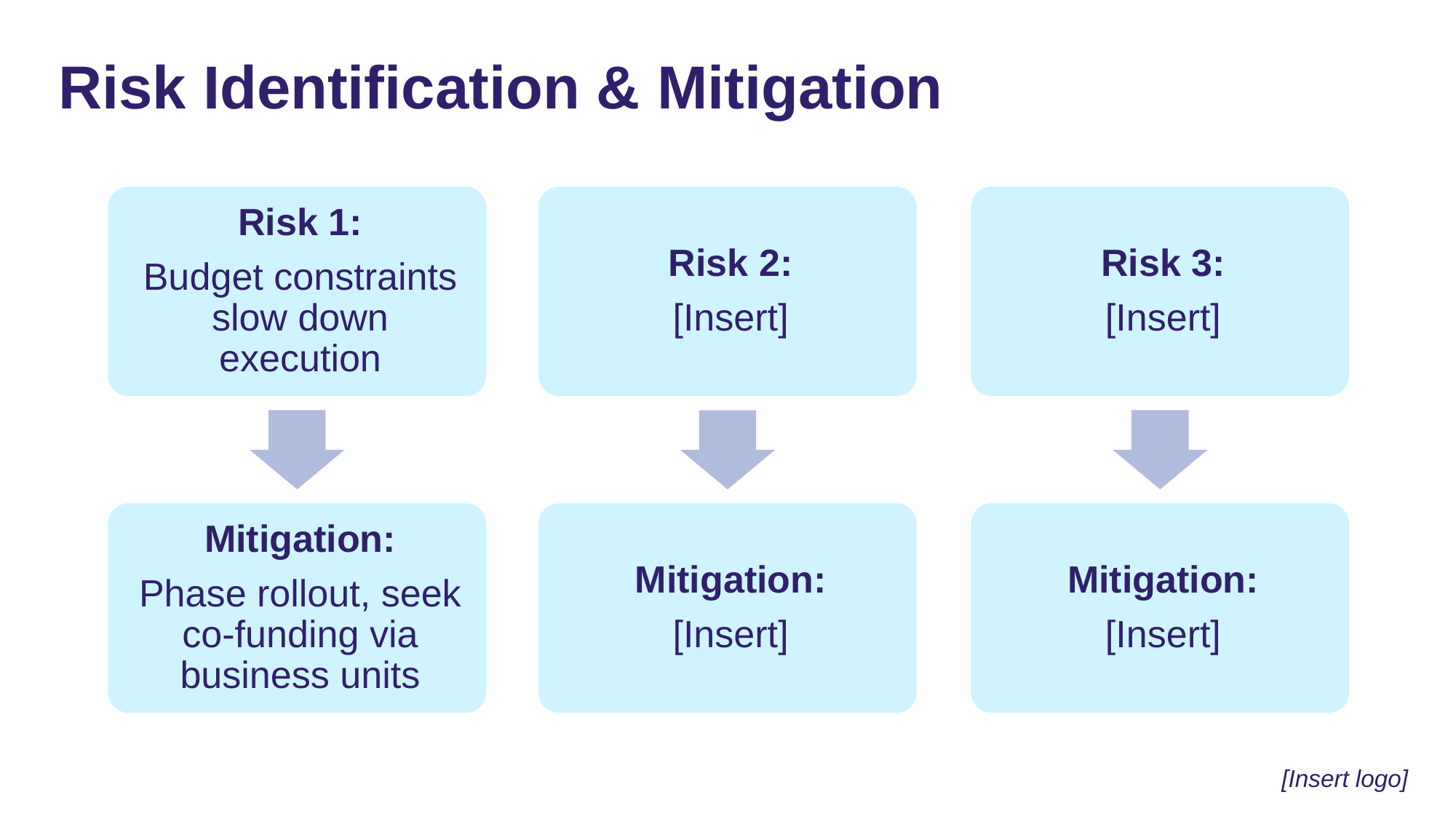

# Risk Identification & Mitigation
Risk 1:
Budget constraints slow down execution

Mitigation:
Phase rollout, seek co-funding via business units
Risk 3:
[Insert]

Mitigation:
[Insert]
Risk 2:
[Insert]

Mitigation:
[Insert]
[Insert logo]